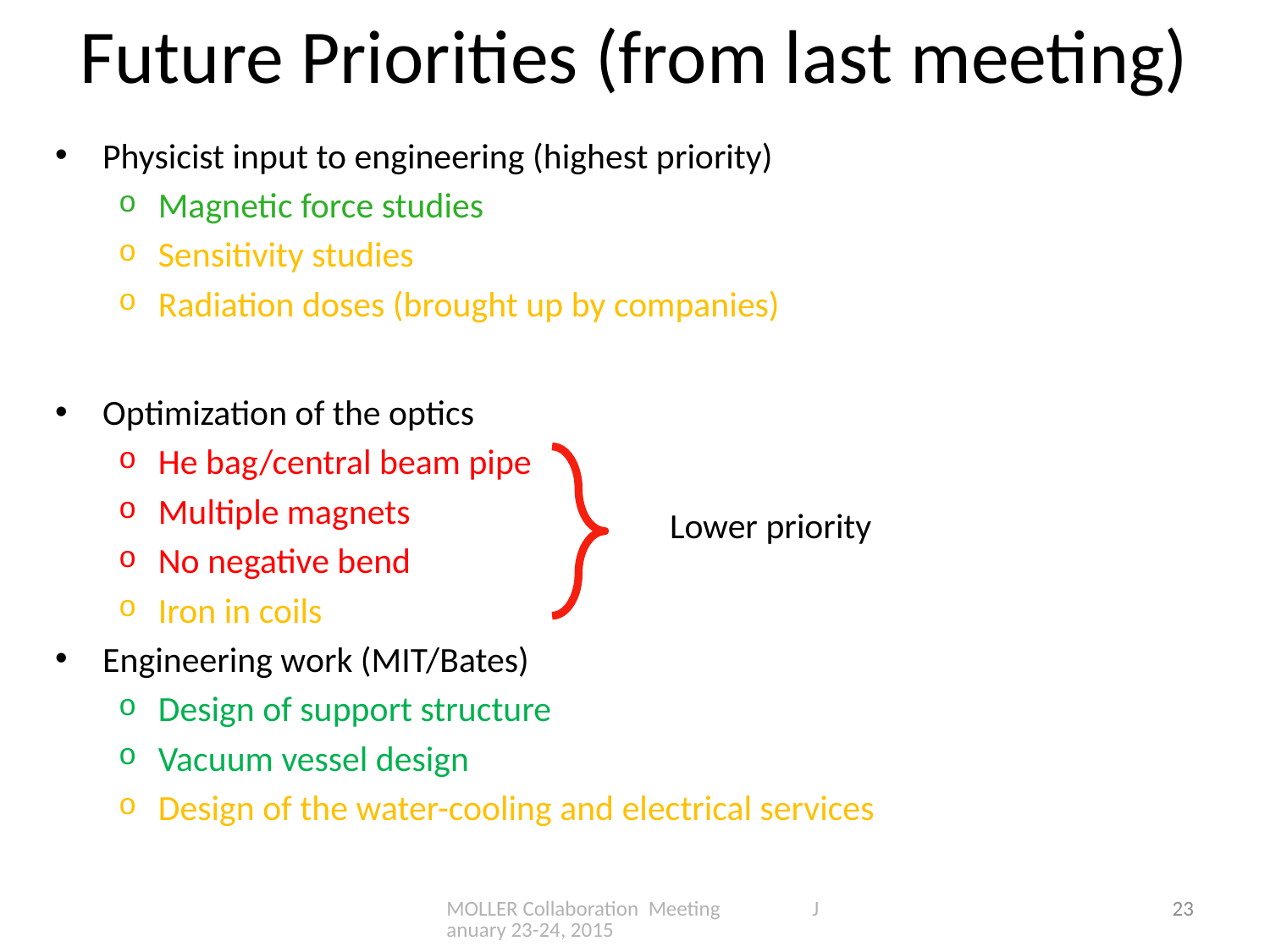

# Future Priorities (from last meeting)
Physicist input to engineering (highest priority)
Magnetic force studies
Sensitivity studies
Radiation doses (brought up by companies)

Optimization of the optics
He bag/central beam pipe
Multiple magnets
No negative bend
Iron in coils
Engineering work (MIT/Bates)
Design of support structure
Vacuum vessel design
Design of the water-cooling and electrical services

Lower priority
MOLLER Collaboration  Meeting                   January 23-24, 2015
23